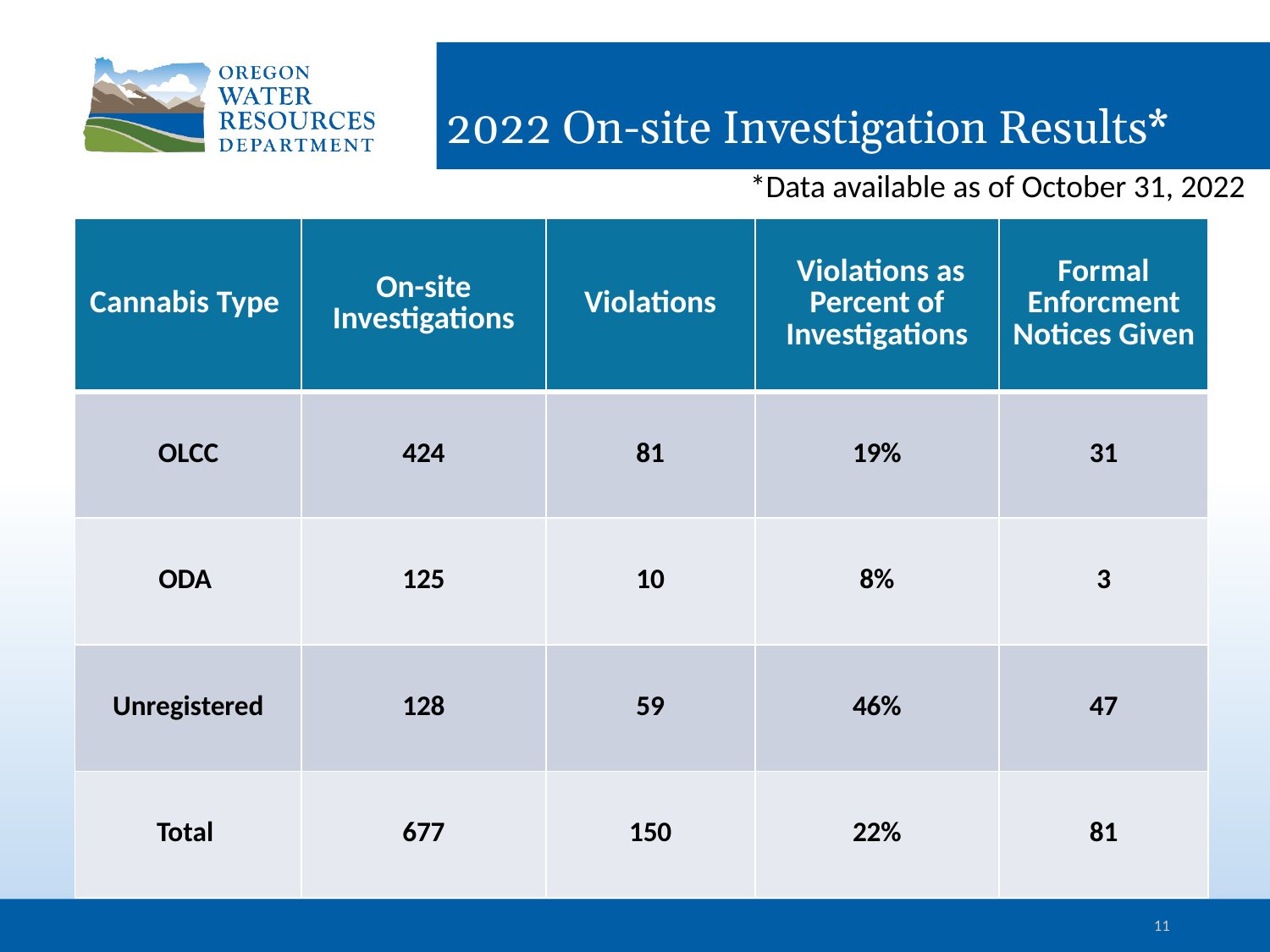

# 2022 On-site Investigation Results*
*Data available as of October 31, 2022
| Cannabis Type | On-site Investigations | Violations | Violations as Percent of Investigations | Formal Enforcment Notices Given |
| --- | --- | --- | --- | --- |
| OLCC | 424 | 81 | 19% | 31 |
| ODA | 125 | 10 | 8% | 3 |
| Unregistered | 128 | 59 | 46% | 47 |
| Total | 677 | 150 | 22% | 81 |
11